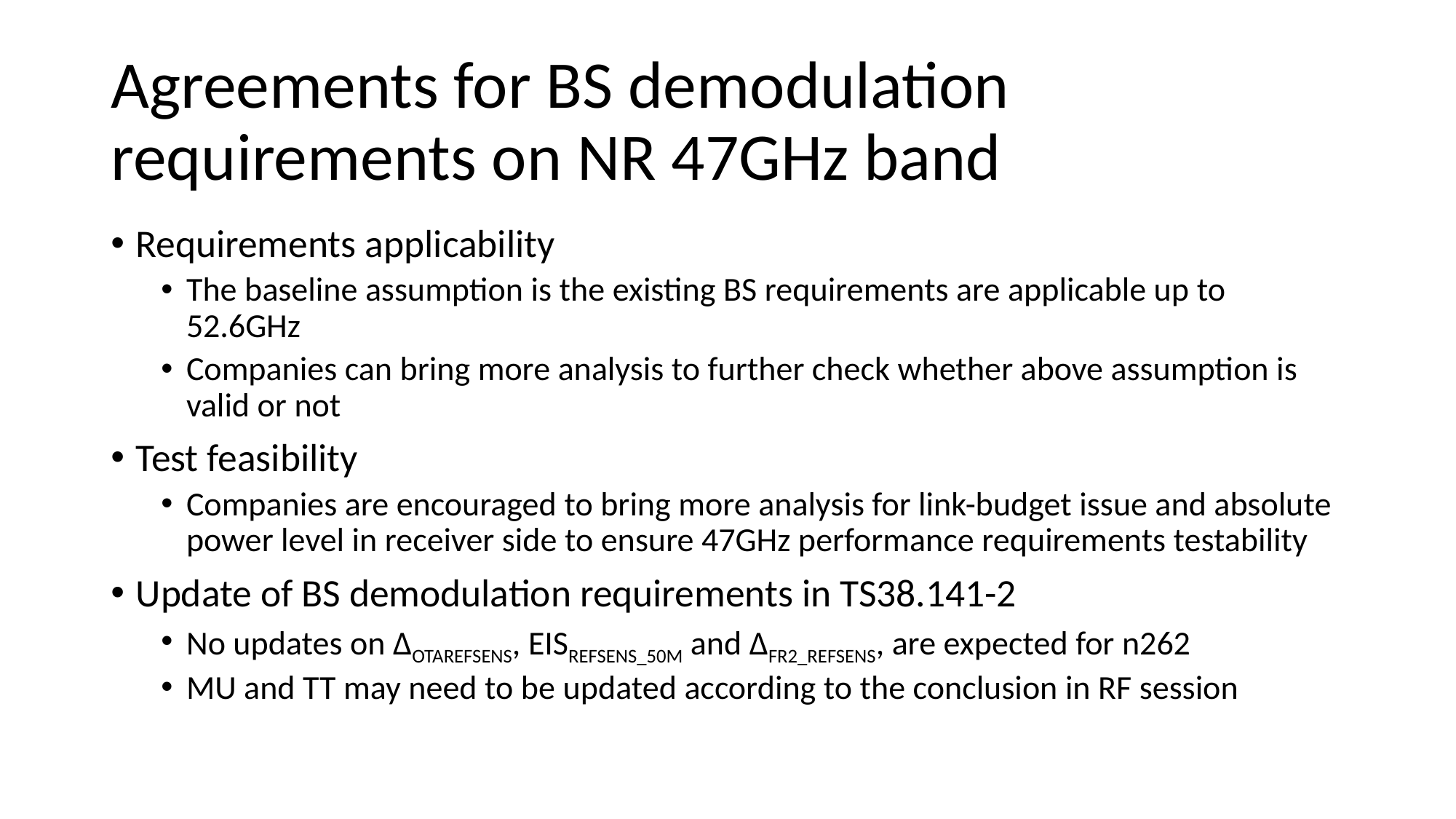

# Agreements for BS demodulation requirements on NR 47GHz band
Requirements applicability
The baseline assumption is the existing BS requirements are applicable up to 52.6GHz
Companies can bring more analysis to further check whether above assumption is valid or not
Test feasibility
Companies are encouraged to bring more analysis for link-budget issue and absolute power level in receiver side to ensure 47GHz performance requirements testability
Update of BS demodulation requirements in TS38.141-2
No updates on ΔOTAREFSENS, EISREFSENS_50M and ΔFR2_REFSENS, are expected for n262
MU and TT may need to be updated according to the conclusion in RF session